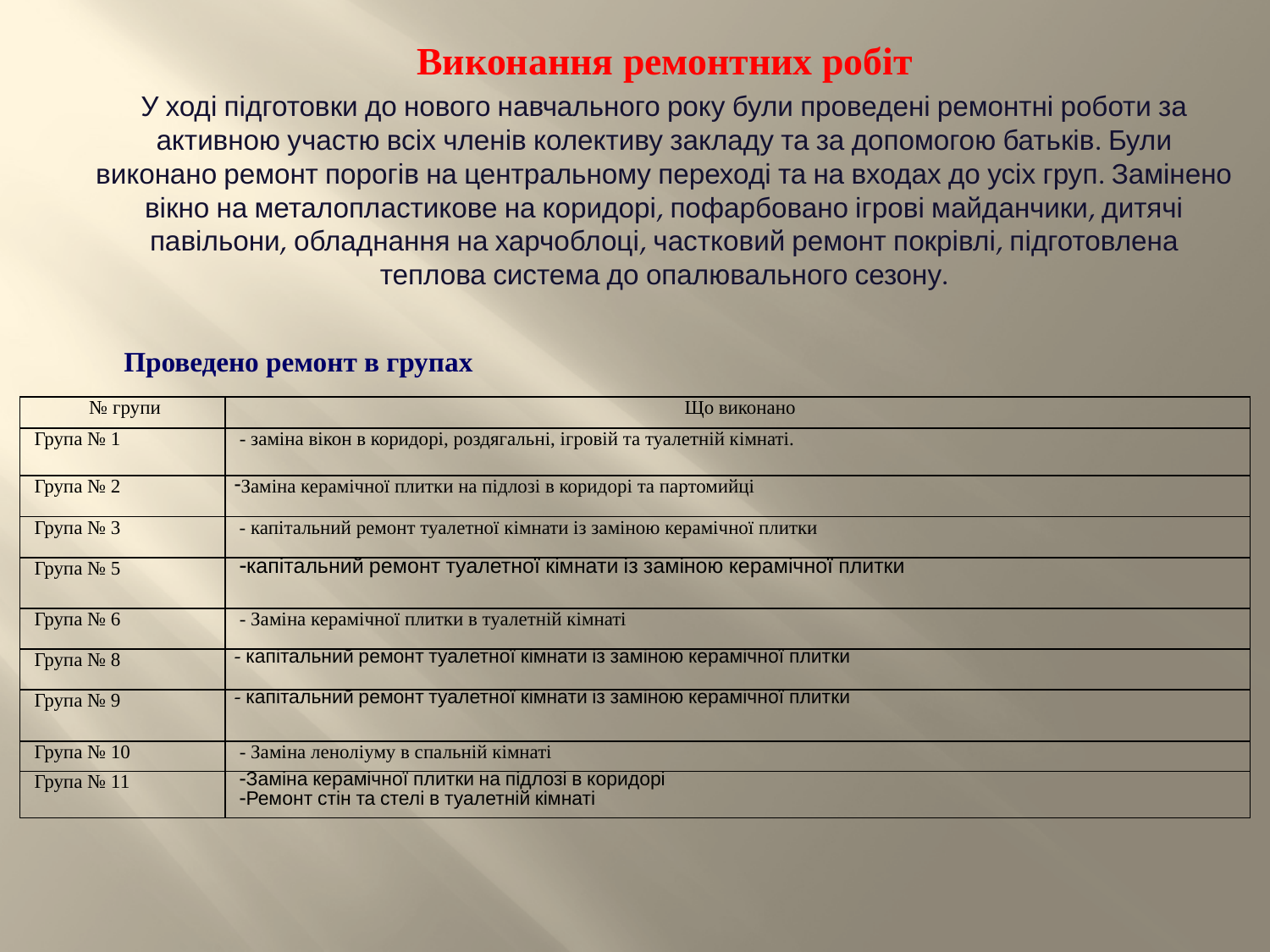

Виконання ремонтних робіт
У ході підготовки до нового навчального року були проведені ремонтні роботи за активною участю всіх членів колективу закладу та за допомогою батьків. Були виконано ремонт порогів на центральному переході та на входах до усіх груп. Замінено вікно на металопластикове на коридорі, пофарбовано ігрові майданчики, дитячі павільони, обладнання на харчоблоці, частковий ремонт покрівлі, підготовлена теплова система до опалювального сезону.

Проведено ремонт в групах
| № групи | Що виконано |
| --- | --- |
| Група № 1 | - заміна вікон в коридорі, роздягальні, ігровій та туалетній кімнаті. |
| Група № 2 | Заміна керамічної плитки на підлозі в коридорі та партомийці |
| Група № 3 | - капітальний ремонт туалетної кімнати із заміною керамічної плитки |
| Група № 5 | капітальний ремонт туалетної кімнати із заміною керамічної плитки |
| Група № 6 | - Заміна керамічної плитки в туалетній кімнаті |
| Група № 8 | - капітальний ремонт туалетної кімнати із заміною керамічної плитки |
| Група № 9 | - капітальний ремонт туалетної кімнати із заміною керамічної плитки |
| Група № 10 | - Заміна леноліуму в спальній кімнаті |
| Група № 11 | Заміна керамічної плитки на підлозі в коридорі Ремонт стін та стелі в туалетній кімнаті |